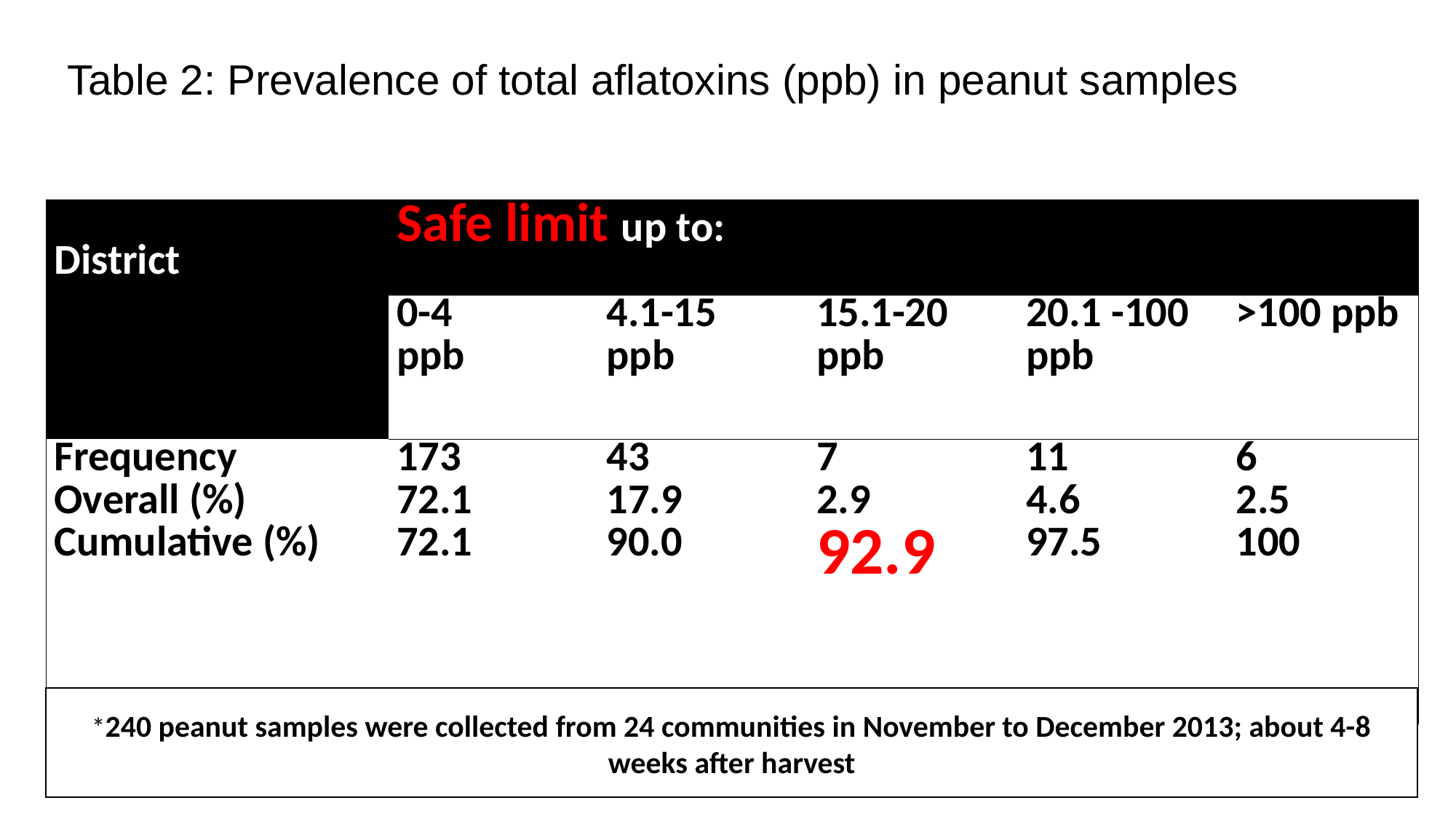

Table 2: Prevalence of total aflatoxins (ppb) in peanut samples
| District | Safe limit up to: |  |  |  |  |
| --- | --- | --- | --- | --- | --- |
|  | 0-4 ppb | 4.1-15 ppb | 15.1-20 ppb | 20.1 -100 ppb | >100 ppb |
| Frequency Overall (%) Cumulative (%) | 173 72.1 72.1 | 43 17.9 90.0 | 7 2.9 92.9 | 11 4.6 97.5 | 6 2.5 100 |
*240 peanut samples were collected from 24 communities in November to December 2013; about 4-8 weeks after harvest